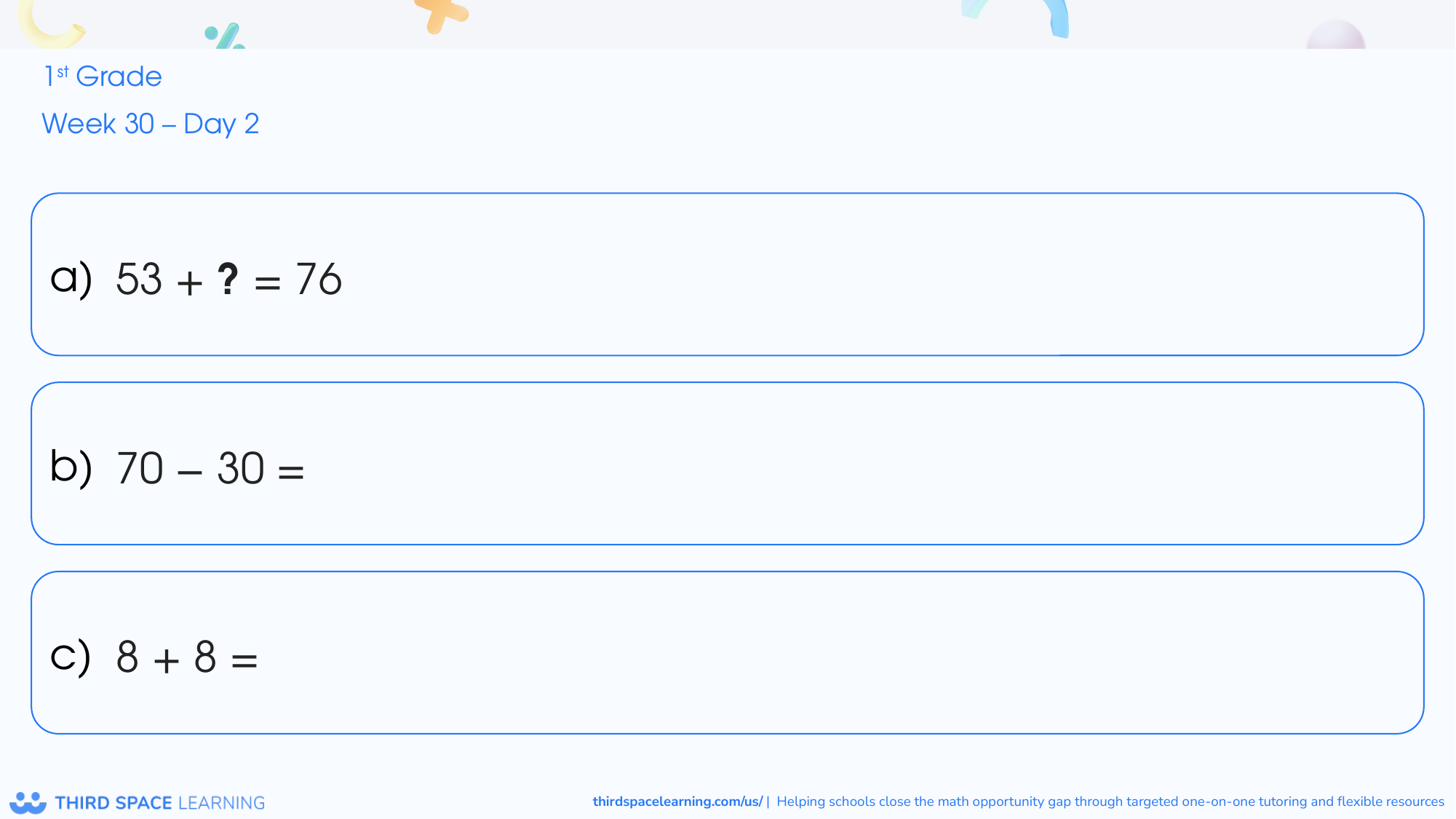

1st Grade
Week 30 – Day 2
53 + ? = 76
70 − 30 =
8 + 8 =